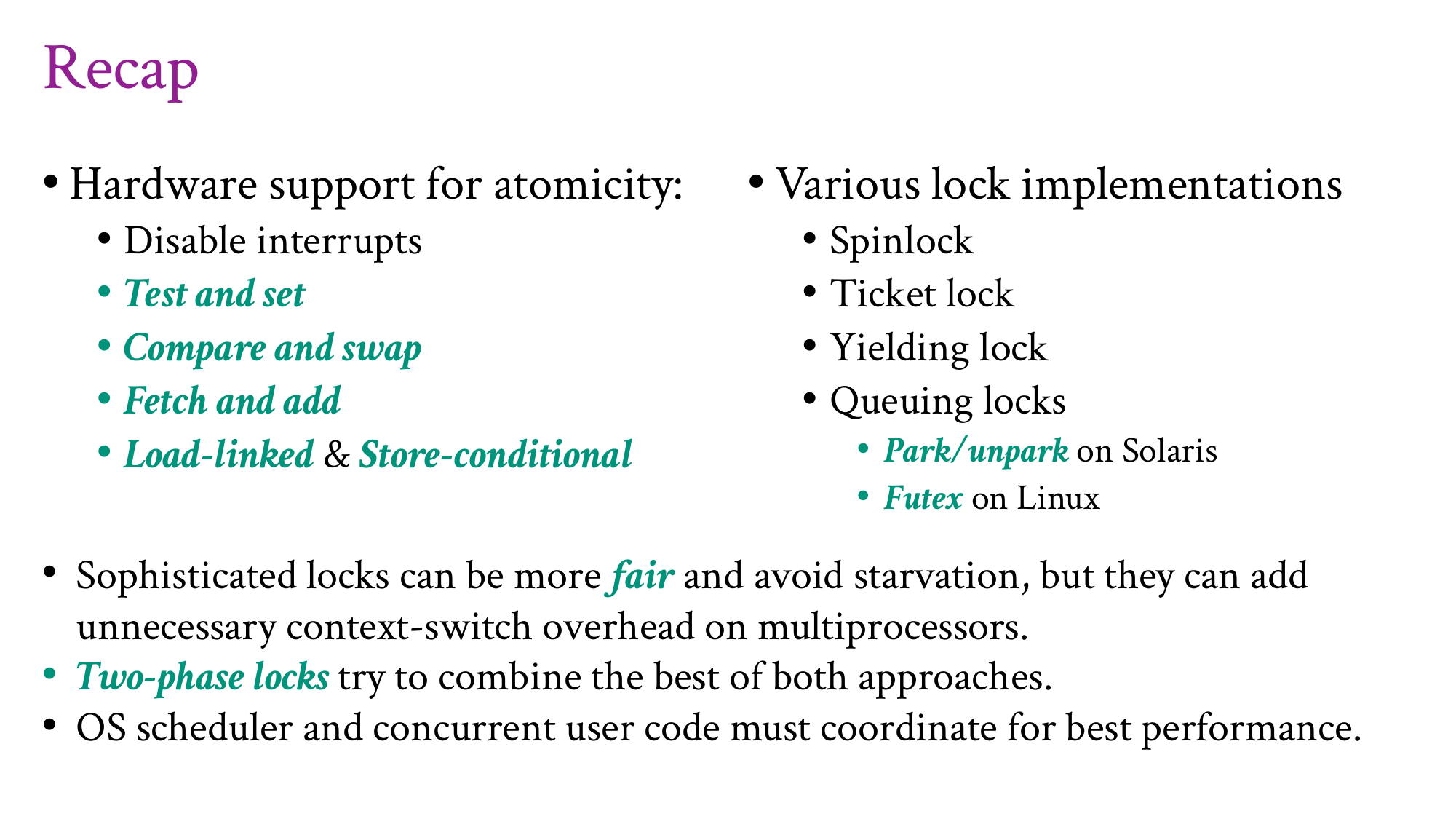

# Recap
Hardware support for atomicity:
Disable interrupts
Test and set
Compare and swap
Fetch and add
Load-linked & Store-conditional
Various lock implementations
Spinlock
Ticket lock
Yielding lock
Queuing locks
Park/unpark on Solaris
Futex on Linux
Sophisticated locks can be more fair and avoid starvation, but they can add unnecessary context-switch overhead on multiprocessors.
Two-phase locks try to combine the best of both approaches.
OS scheduler and concurrent user code must coordinate for best performance.